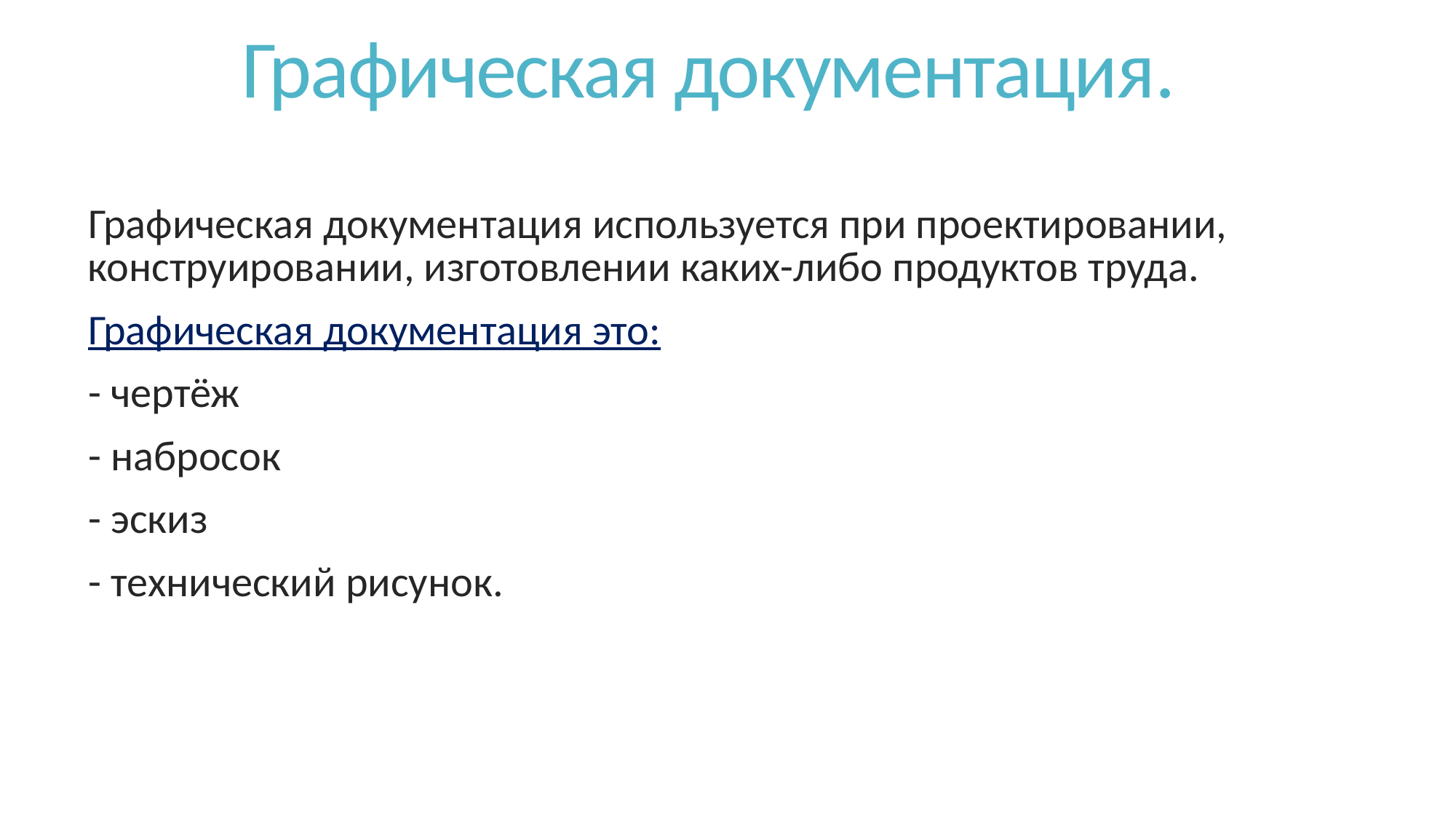

# Графическая документация.
Графическая документация используется при проектировании, конструировании, изготовлении каких-либо продуктов труда.
Графическая документация это:
- чертёж
- набросок
- эскиз
- технический рисунок.